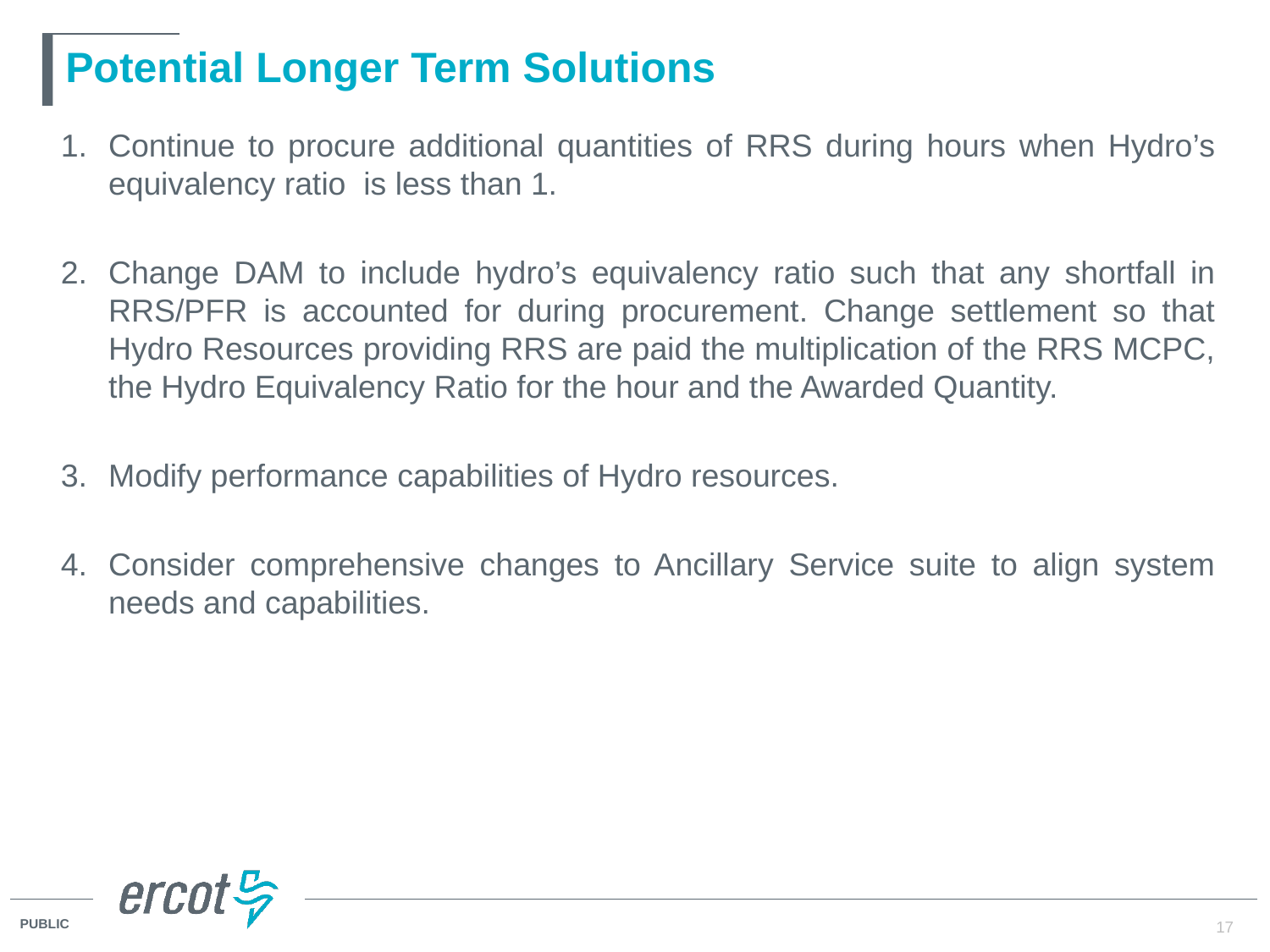

# Potential Longer Term Solutions
Continue to procure additional quantities of RRS during hours when Hydro’s equivalency ratio  is less than 1.

Change DAM to include hydro’s equivalency ratio such that any shortfall in RRS/PFR is accounted for during procurement. Change settlement so that Hydro Resources providing RRS are paid the multiplication of the RRS MCPC, the Hydro Equivalency Ratio for the hour and the Awarded Quantity.

Modify performance capabilities of Hydro resources.

Consider comprehensive changes to Ancillary Service suite to align system needs and capabilities.
17